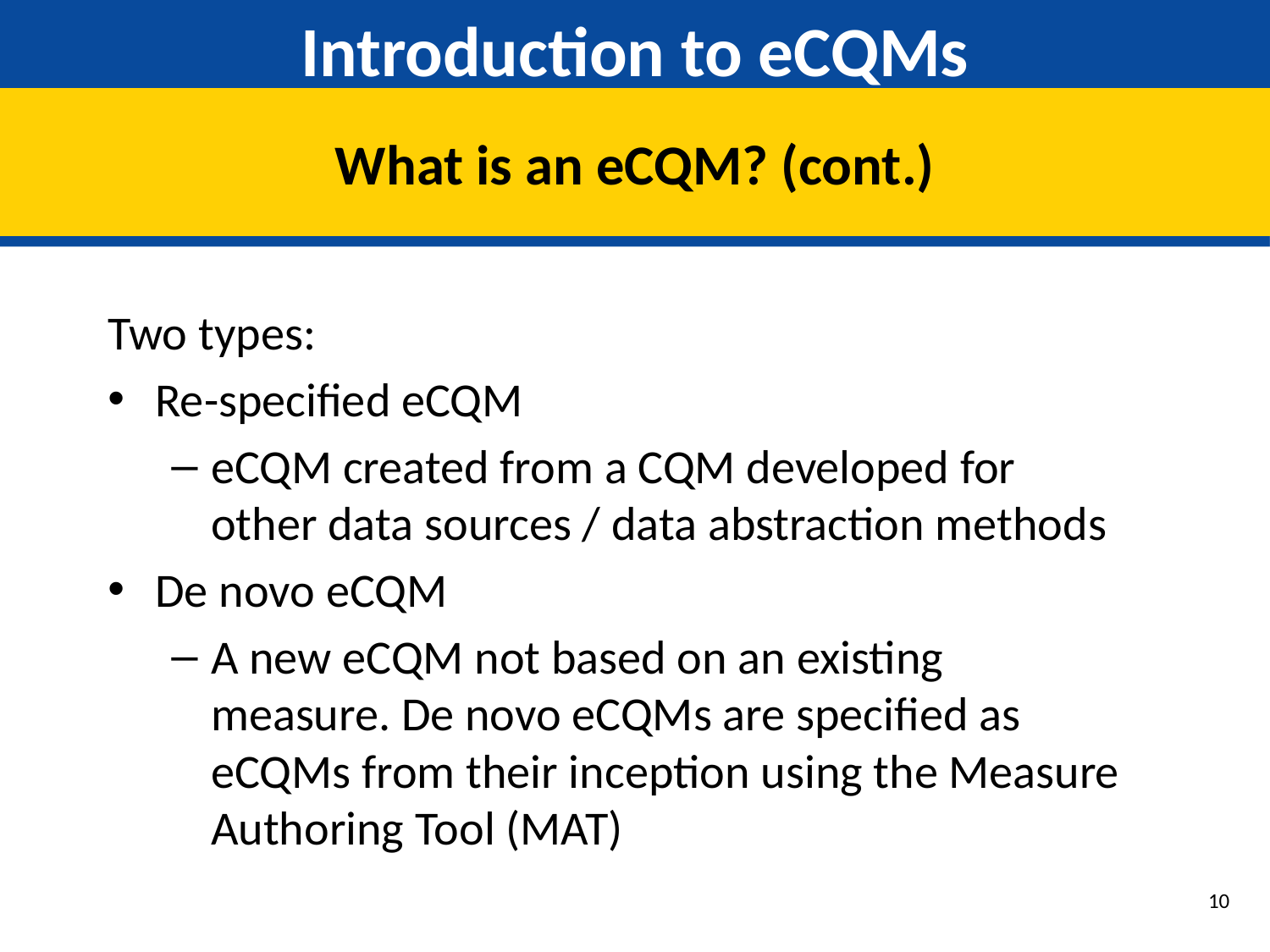

# Introduction to eCQMs
What is an eCQM? (cont.)
Two types:
Re-specified eCQM
eCQM created from a CQM developed for other data sources / data abstraction methods
De novo eCQM
A new eCQM not based on an existing measure. De novo eCQMs are specified as eCQMs from their inception using the Measure Authoring Tool (MAT)